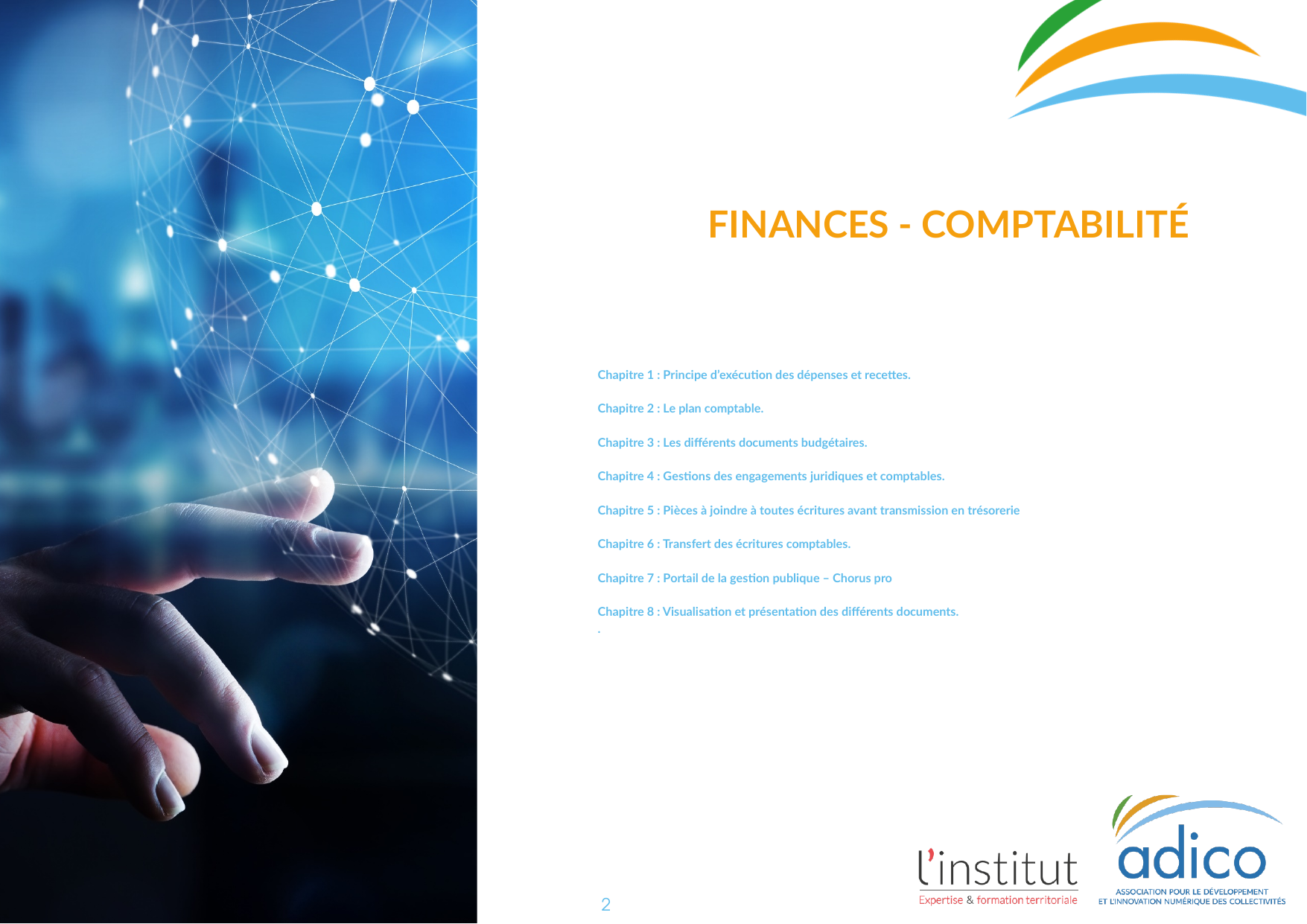

# Finances - comptabilité
Chapitre 1 : Principe d’exécution des dépenses et recettes.

Chapitre 2 : Le plan comptable.

Chapitre 3 : Les différents documents budgétaires.

Chapitre 4 : Gestions des engagements juridiques et comptables.

Chapitre 5 : Pièces à joindre à toutes écritures avant transmission en trésorerie

Chapitre 6 : Transfert des écritures comptables.

Chapitre 7 : Portail de la gestion publique – Chorus pro

Chapitre 8 : Visualisation et présentation des différents documents.
.